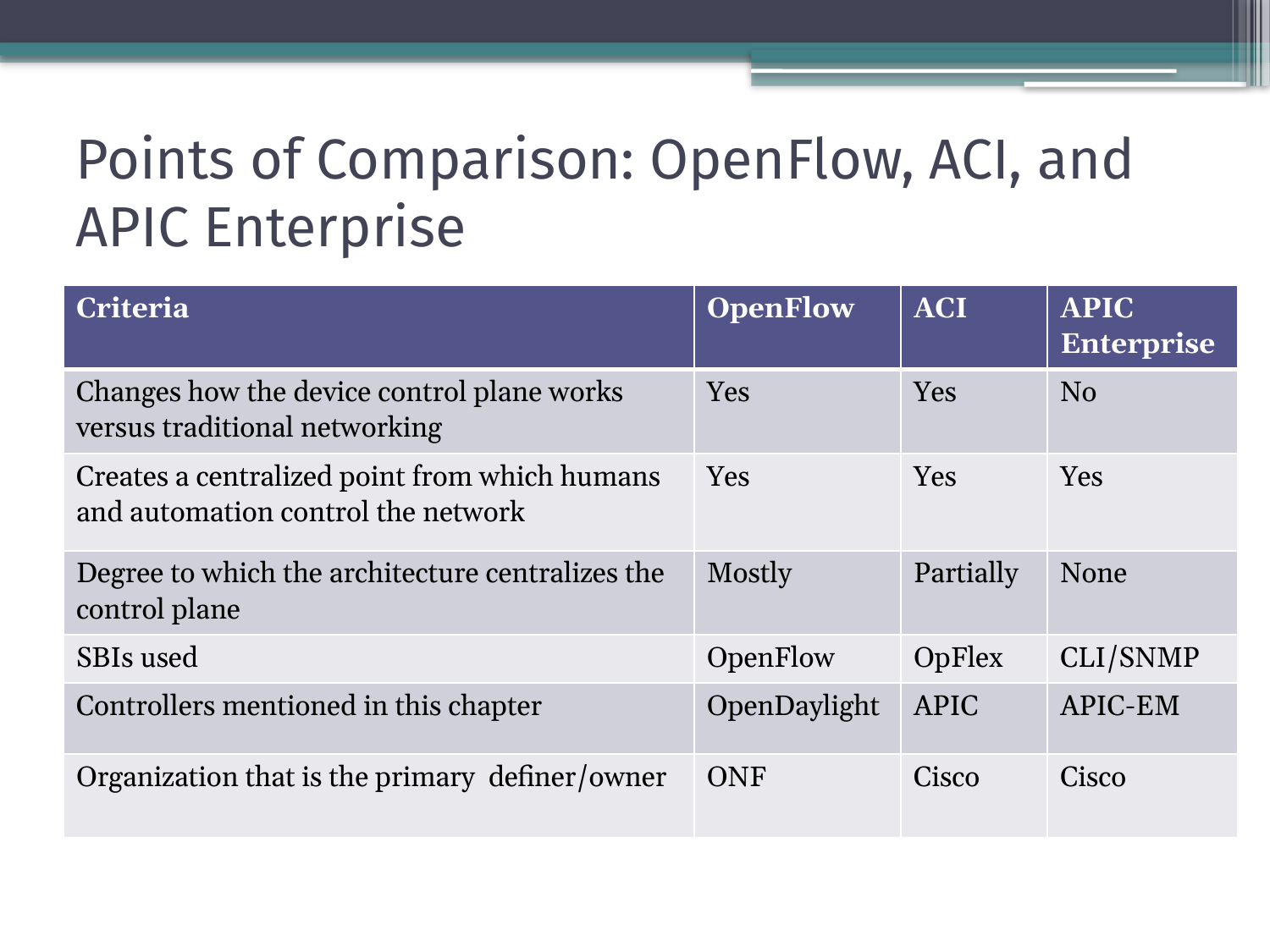

# Points of Comparison: OpenFlow, ACI, and APIC Enterprise
| Criteria | OpenFlow | ACI | APIC Enterprise |
| --- | --- | --- | --- |
| Changes how the device control plane works versus traditional networking | Yes | Yes | No |
| Creates a centralized point from which humans and automation control the network | Yes | Yes | Yes |
| Degree to which the architecture centralizes the control plane | Mostly | Partially | None |
| SBIs used | OpenFlow | OpFlex | CLI/SNMP |
| Controllers mentioned in this chapter | OpenDaylight | APIC | APIC-EM |
| Organization that is the primary definer/owner | ONF | Cisco | Cisco |